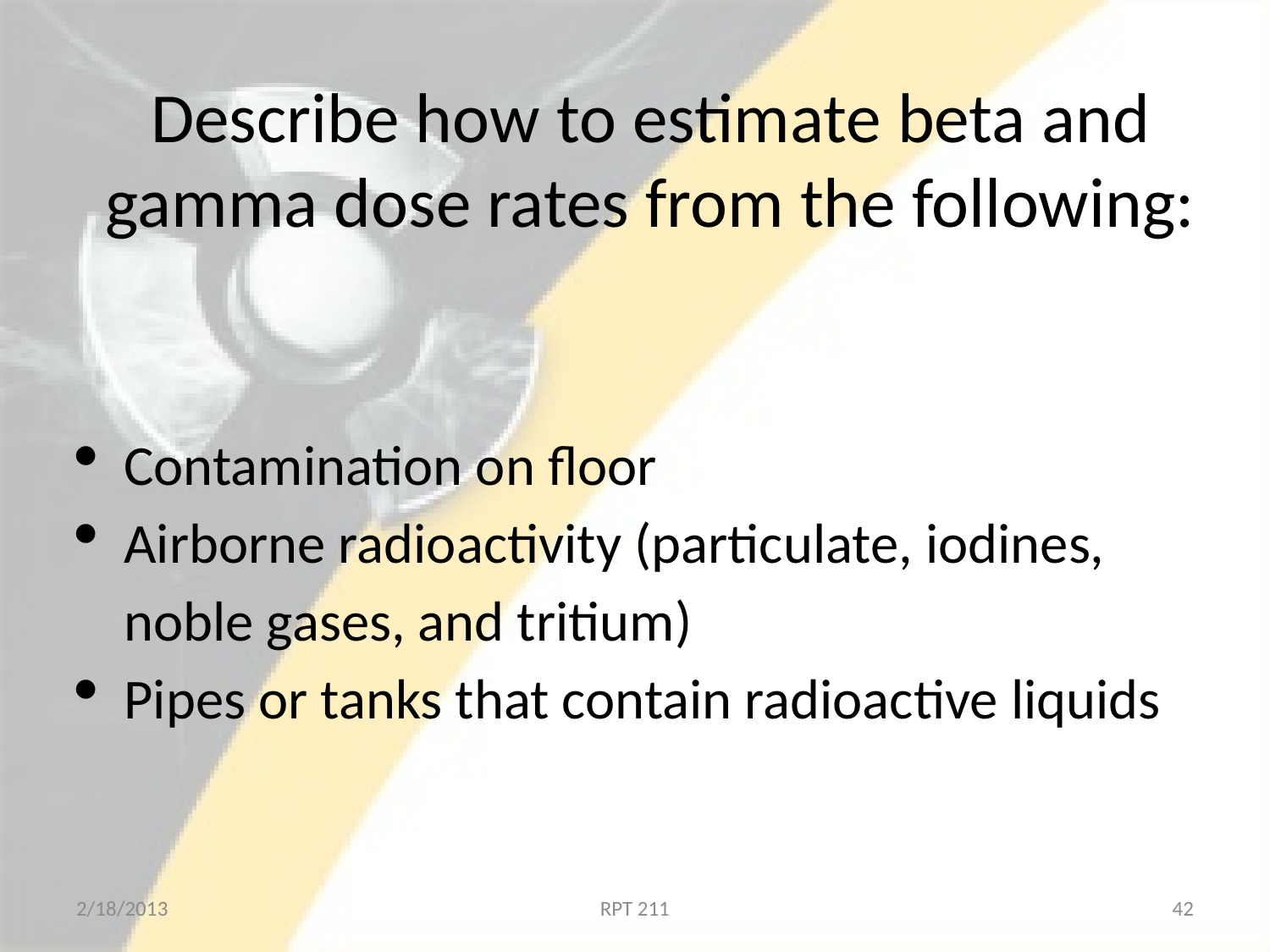

# Describe how to estimate beta and gamma dose rates from the following:
Contamination on floor
Airborne radioactivity (particulate, iodines, noble gases, and tritium)
Pipes or tanks that contain radioactive liquids

2/18/2013
RPT 211
42